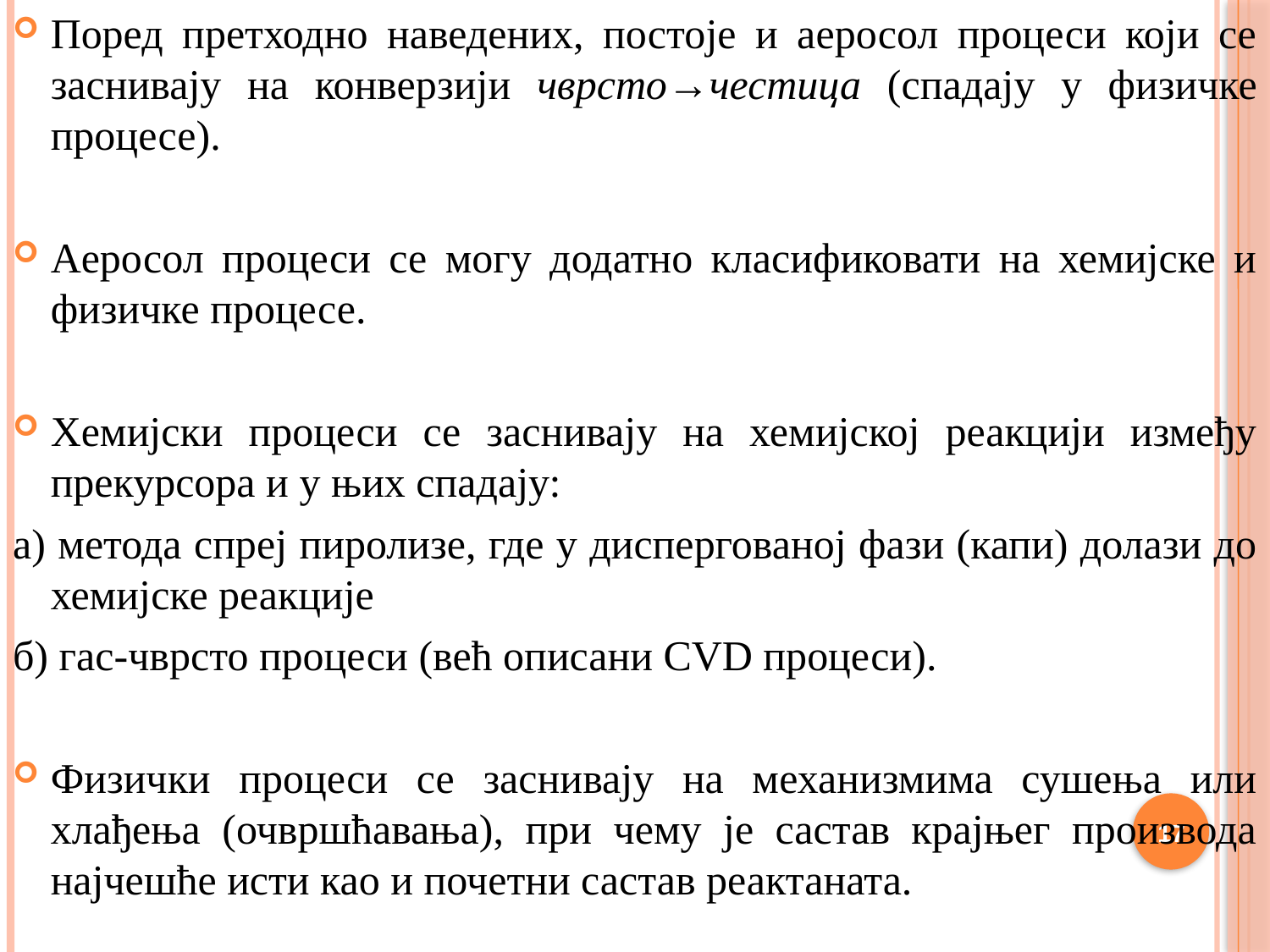

Поред претходно наведених, постоје и аеросол процеси који се заснивају на конверзији чврсто→честица (спадају у физичке процесе).

Аеросол процеси се могу додатно класификовати на хемијске и физичке процесе.

Хемијски процеси се заснивају на хемијској реакцији између прекурсора и у њих спадају:
а) метода спреј пиролизе, где у диспергованој фази (капи) долази до хемијске реакције
б) гас-чврсто процеси (већ описани CVD процеси).

Физички процеси се заснивају на механизмима сушења или хлађења (очвршћавања), при чему је састав крајњег производа најчешће исти као и почетни састав реактаната.
17